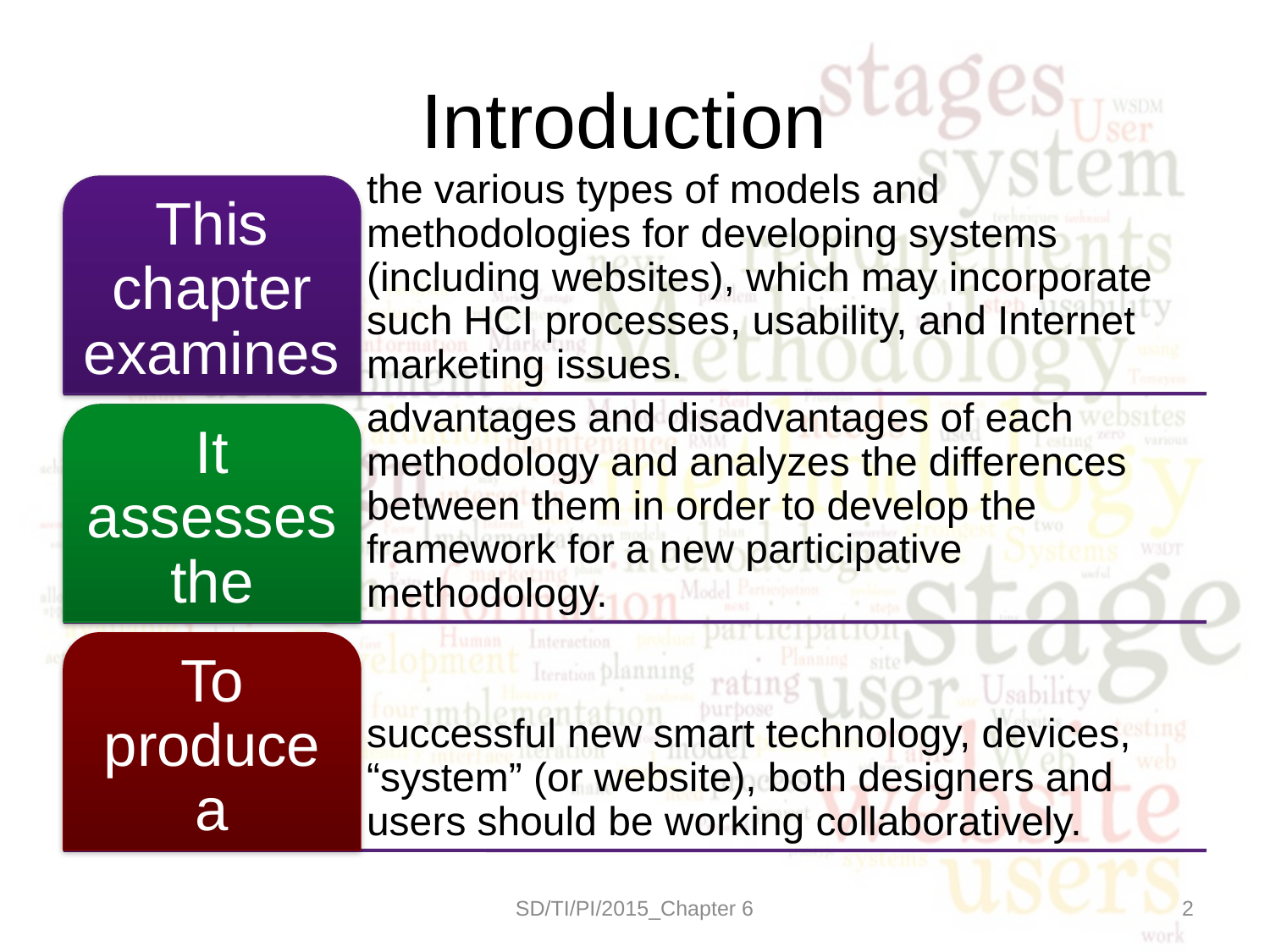

# Introduction
the various types of models and methodologies for developing systems (including websites), which may incorporate such HCI processes, usability, and Internet marketing issues.
This chapter examines
advantages and disadvantages of each methodology and analyzes the differences between them in order to develop the framework for a new participative methodology.
It assesses the
successful new smart technology, devices, “system” (or website), both designers and users should be working collaboratively.
To produce a
SD/TI/PI/2015_Chapter 6
2